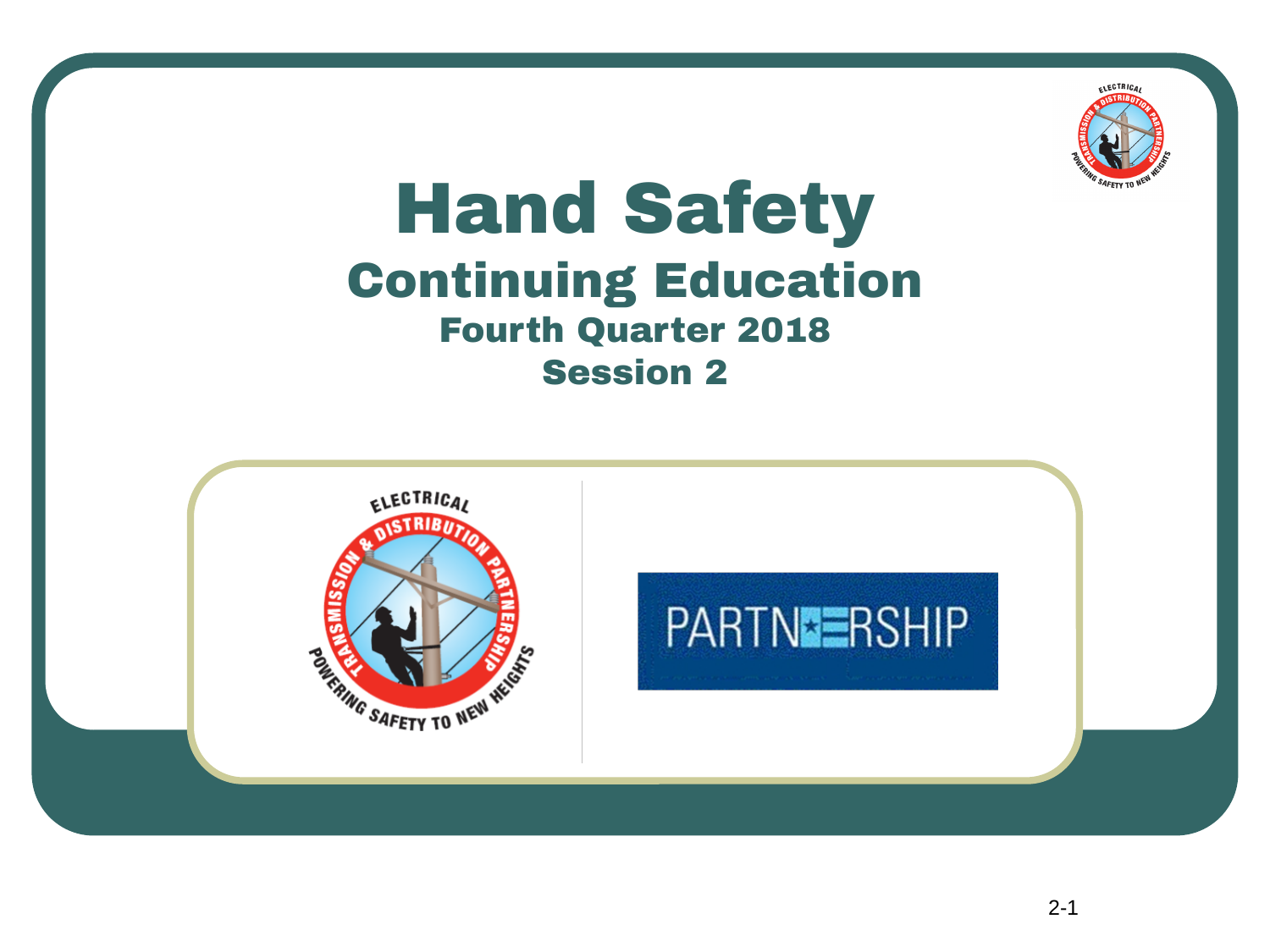

# Hand Safety Continuing Education Fourth Quarter 2018 Session 2
2-1